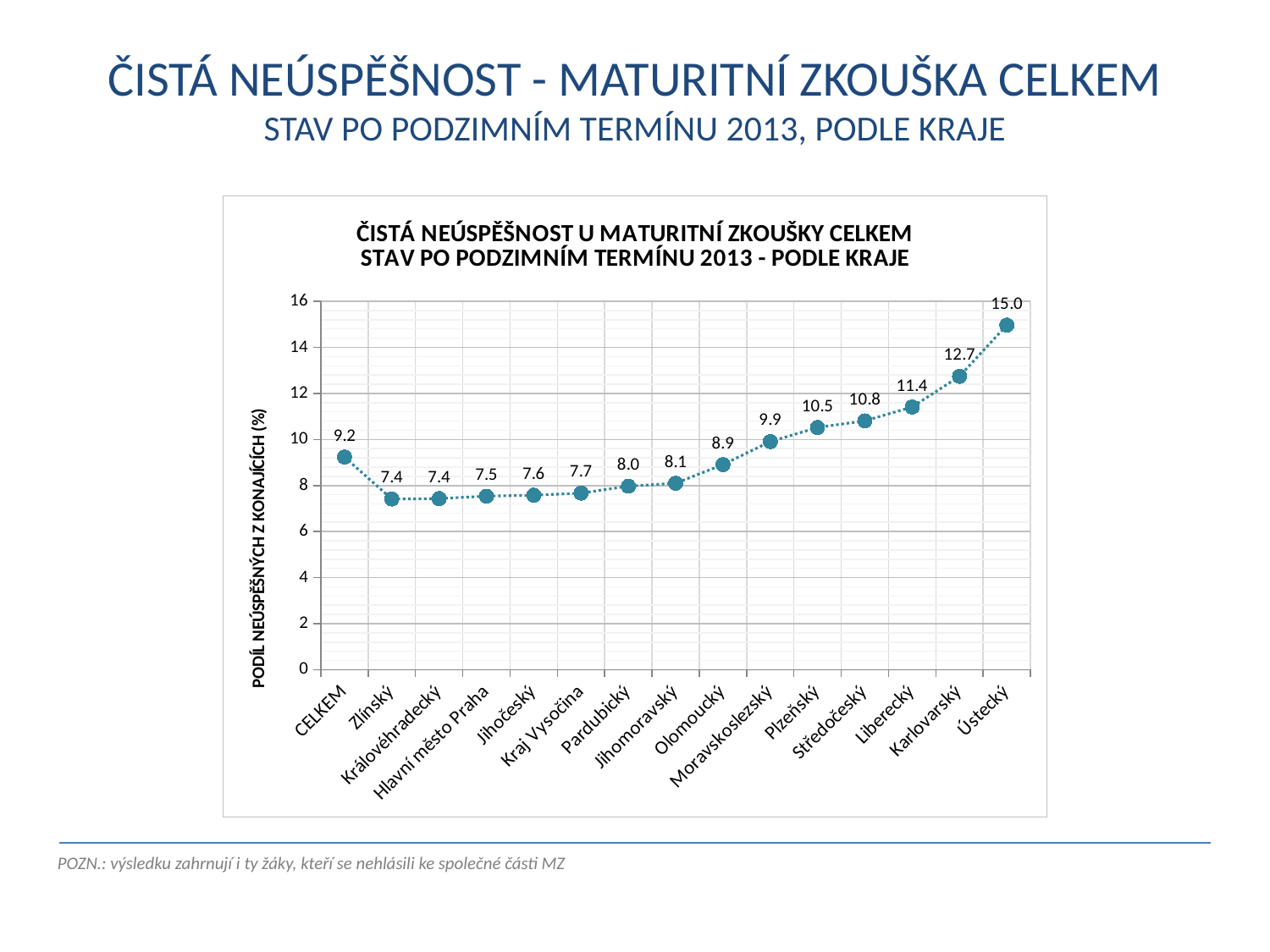

ČISTÁ NEÚSPĚŠNOST - MATURITNÍ ZKOUŠKA CELKEM
STAV PO PODZIMNÍM TERMÍNU 2013, PODLE KRAJE

### Chart: ČISTÁ NEÚSPĚŠNOST U MATURITNÍ ZKOUŠKY CELKEM
STAV PO PODZIMNÍM TERMÍNU 2013 - PODLE KRAJE

| Category |  |
|---|---|
| CELKEM | 9.234884212008165 |
| Zlínský | 7.414008198182143 |
| Královéhradecký | 7.433122319787625 |
| Hlavní město Praha | 7.537091988130563 |
| Jihočeský | 7.581556406050666 |
| Kraj Vysočina | 7.669815564552406 |
| Pardubický | 7.971188475390156 |
| Jihomoravský | 8.099561358767724 |
| Olomoucký | 8.90945381963346 |
| Moravskoslezský | 9.908479641389615 |
| Plzeňský | 10.522565320665084 |
| Středočeský | 10.809378725659027 |
| Liberecký | 11.410788381742739 |
| Karlovarský | 12.743091095189355 |
| Ústecký | 14.96620534277438 |
POZN.: výsledku zahrnují i ty žáky, kteří se nehlásili ke společné části MZ